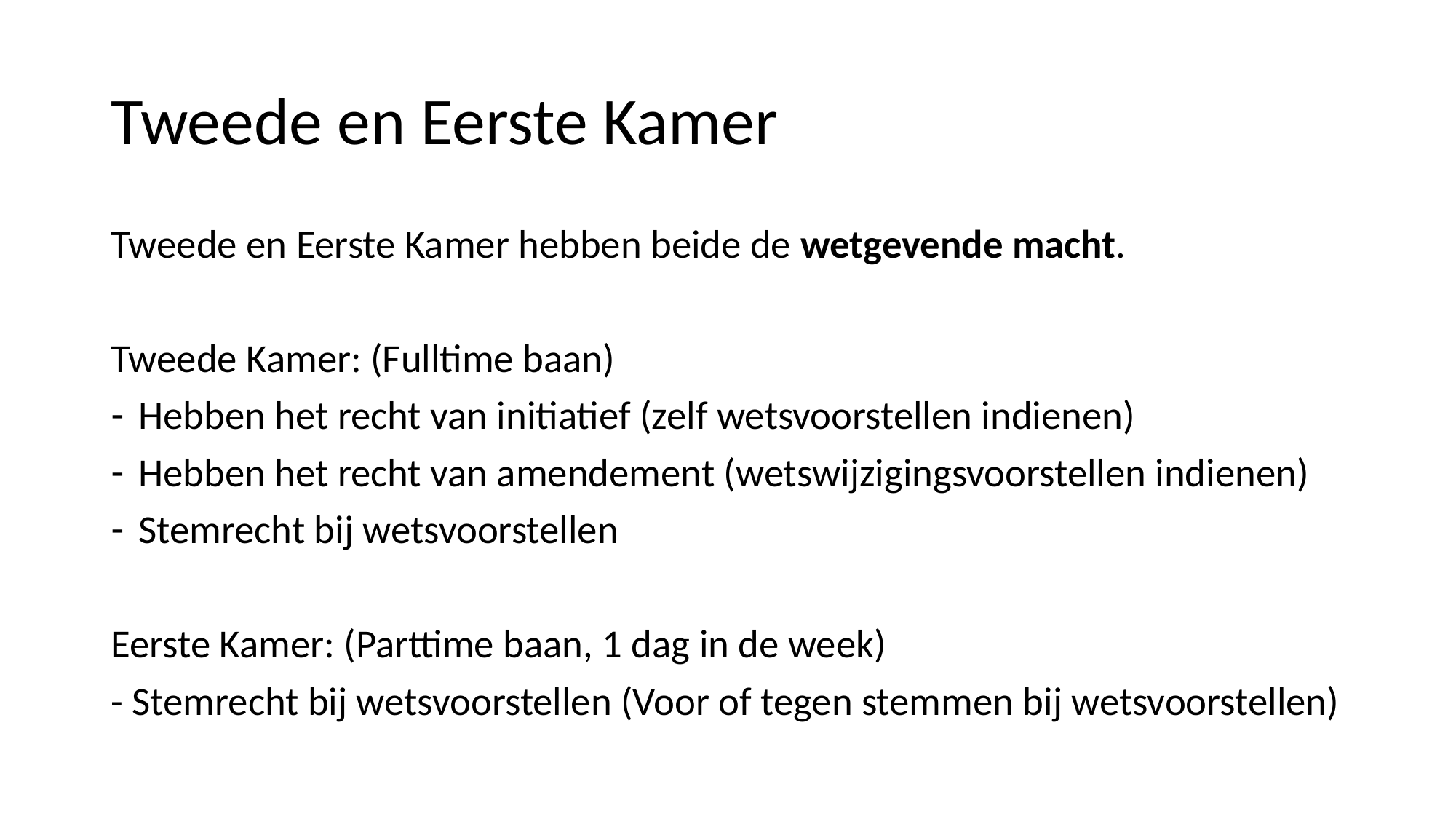

# Tweede en Eerste Kamer
Tweede en Eerste Kamer hebben beide de wetgevende macht.

Tweede Kamer: (Fulltime baan)
Hebben het recht van initiatief (zelf wetsvoorstellen indienen)
Hebben het recht van amendement (wetswijzigingsvoorstellen indienen)
Stemrecht bij wetsvoorstellen

Eerste Kamer: (Parttime baan, 1 dag in de week)
- Stemrecht bij wetsvoorstellen (Voor of tegen stemmen bij wetsvoorstellen)